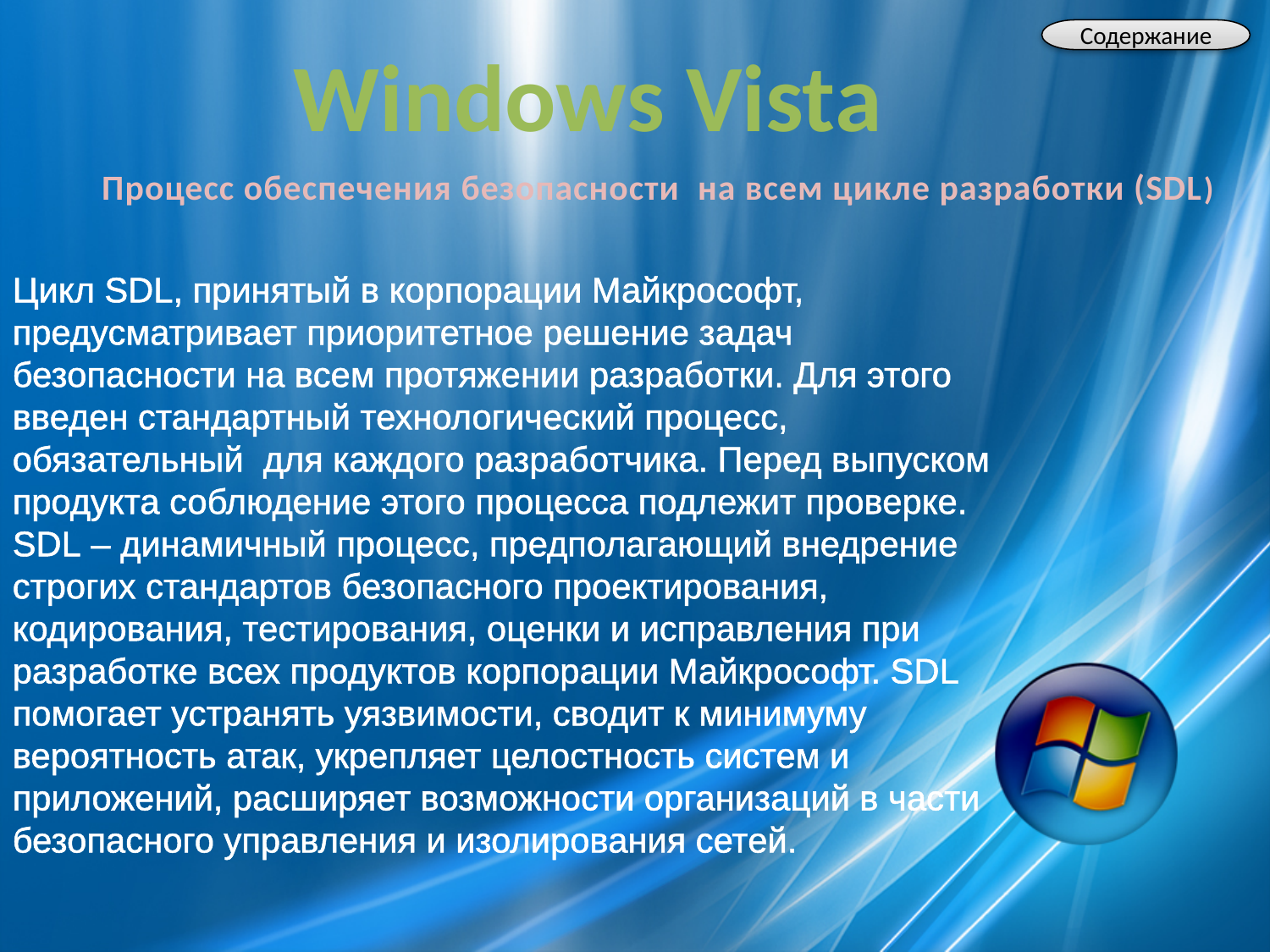

Содержание
Windows Vista
Процесс обеспечения безопасности  на всем цикле разработки (SDL)
Цикл SDL, принятый в корпорации Майкрософт, предусматривает приоритетное решение задач безопасности на всем протяжении разработки. Для этого введен стандартный технологический процесс, обязательный  для каждого разработчика. Перед выпуском продукта соблюдение этого процесса подлежит проверке.
SDL – динамичный процесс, предполагающий внедрение строгих стандартов безопасного проектирования, кодирования, тестирования, оценки и исправления при разработке всех продуктов корпорации Майкрософт. SDL помогает устранять уязвимости, сводит к минимуму вероятность атак, укрепляет целостность систем и приложений, расширяет возможности организаций в части безопасного управления и изолирования сетей.